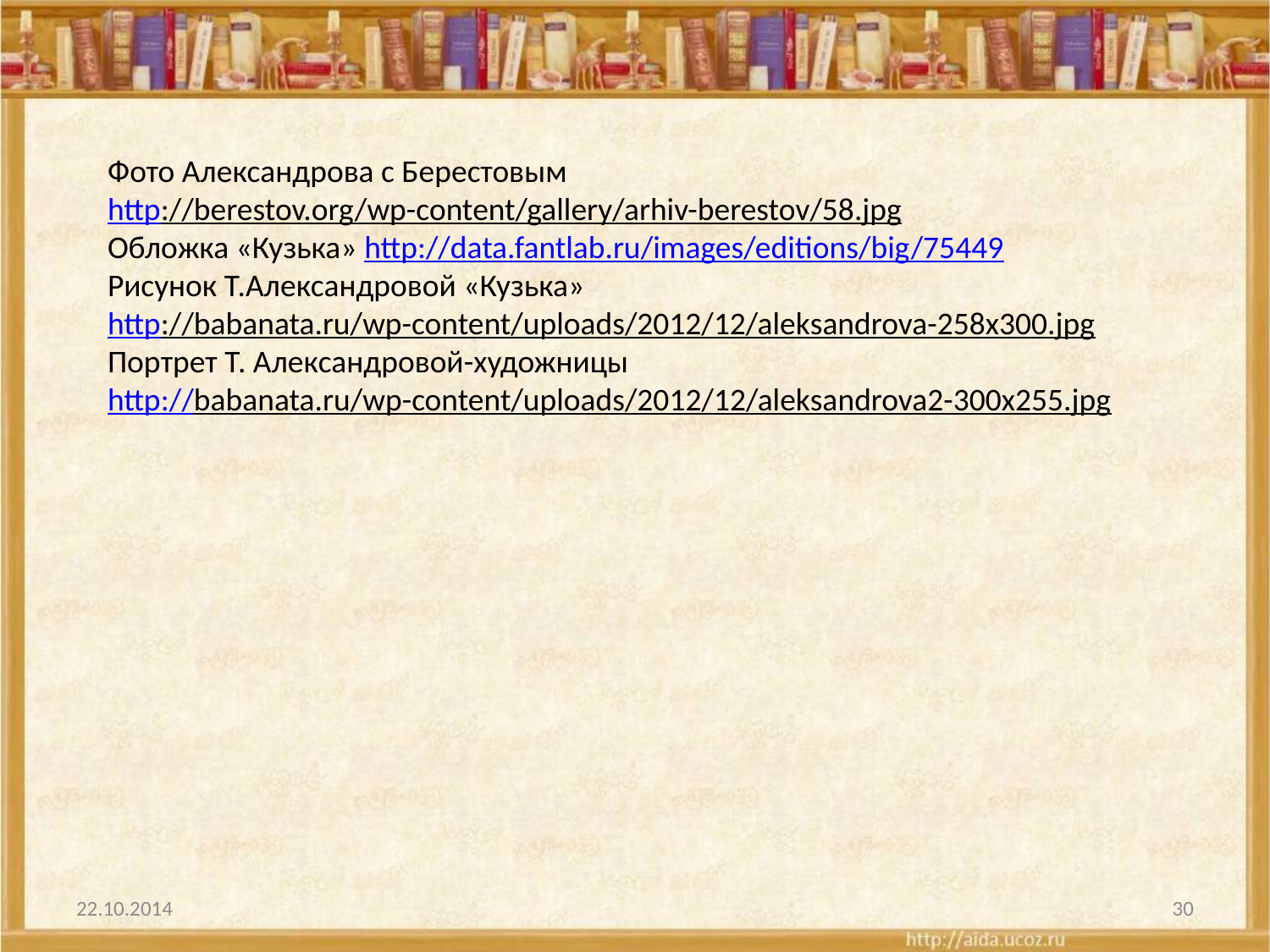

# Фото Александрова с Берестовым http://berestov.org/wp-content/gallery/arhiv-berestov/58.jpg Обложка «Кузька» http://data.fantlab.ru/images/editions/big/75449 Рисунок Т.Александровой «Кузька» http://babanata.ru/wp-content/uploads/2012/12/aleksandrova-258x300.jpg Портрет Т. Александровой-художницы http://babanata.ru/wp-content/uploads/2012/12/aleksandrova2-300x255.jpg
22.10.2014
30